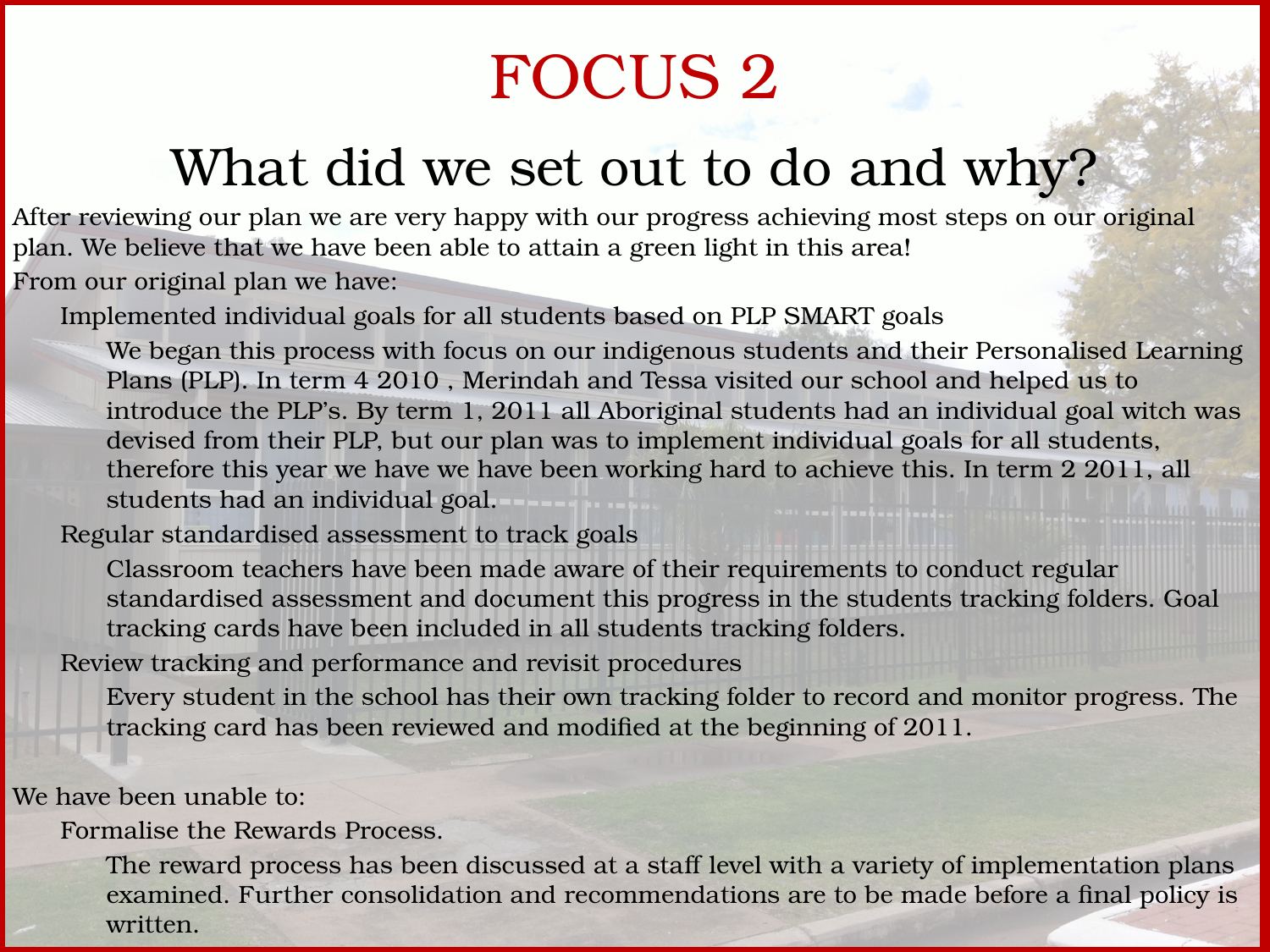

# FOCUS 2
What did we set out to do and why?
After reviewing our plan we are very happy with our progress achieving most steps on our original plan. We believe that we have been able to attain a green light in this area!
From our original plan we have:
Implemented individual goals for all students based on PLP SMART goals
We began this process with focus on our indigenous students and their Personalised Learning Plans (PLP). In term 4 2010 , Merindah and Tessa visited our school and helped us to introduce the PLP’s. By term 1, 2011 all Aboriginal students had an individual goal witch was devised from their PLP, but our plan was to implement individual goals for all students, therefore this year we have we have been working hard to achieve this. In term 2 2011, all students had an individual goal.
Regular standardised assessment to track goals
Classroom teachers have been made aware of their requirements to conduct regular standardised assessment and document this progress in the students tracking folders. Goal tracking cards have been included in all students tracking folders.
Review tracking and performance and revisit procedures
Every student in the school has their own tracking folder to record and monitor progress. The tracking card has been reviewed and modified at the beginning of 2011.

We have been unable to:
Formalise the Rewards Process.
The reward process has been discussed at a staff level with a variety of implementation plans examined. Further consolidation and recommendations are to be made before a final policy is written.